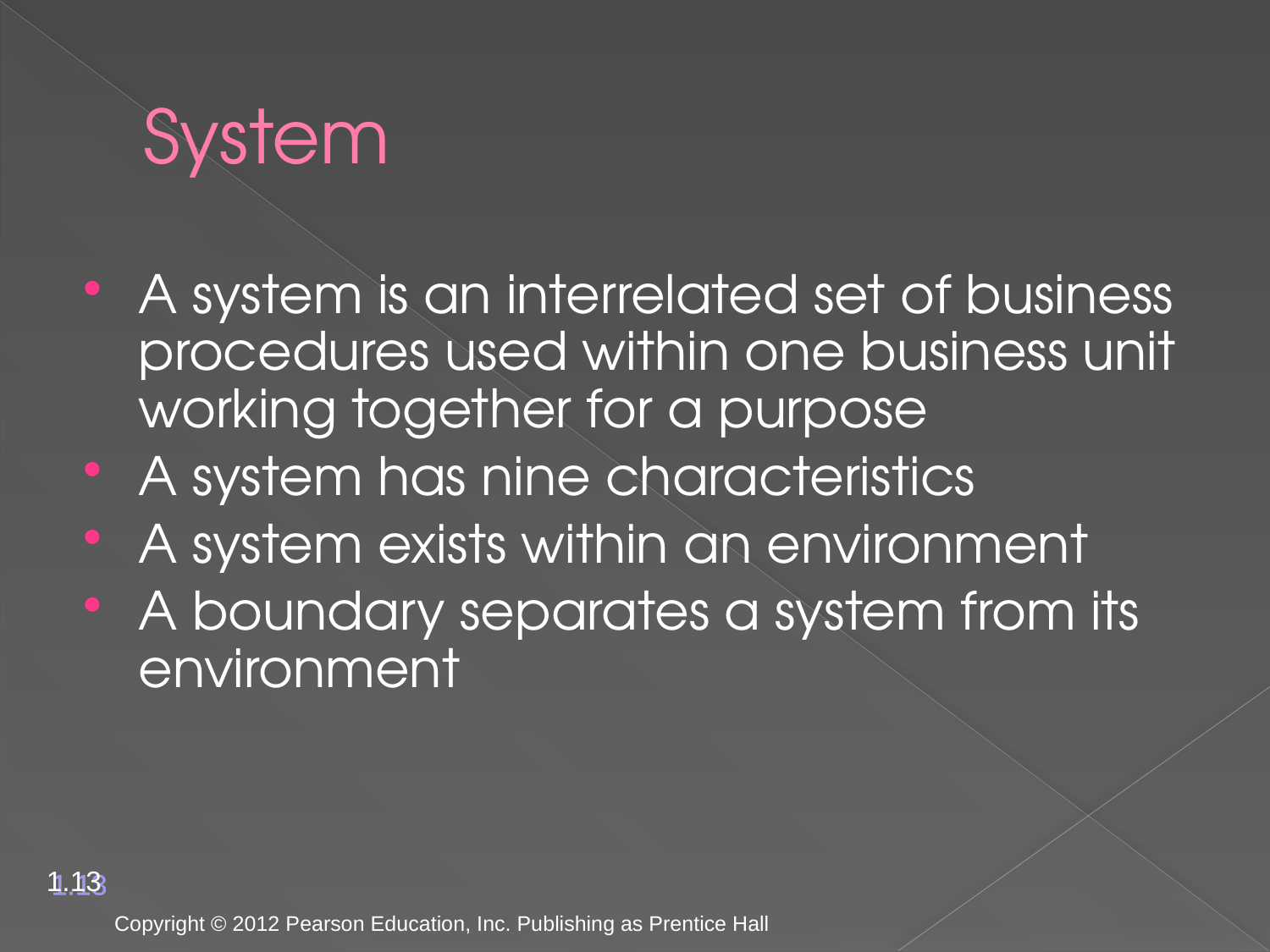

# System
A system is an interrelated set of business procedures used within one business unit working together for a purpose
A system has nine characteristics
A system exists within an environment
A boundary separates a system from its environment
1.13
Copyright © 2012 Pearson Education, Inc. Publishing as Prentice Hall